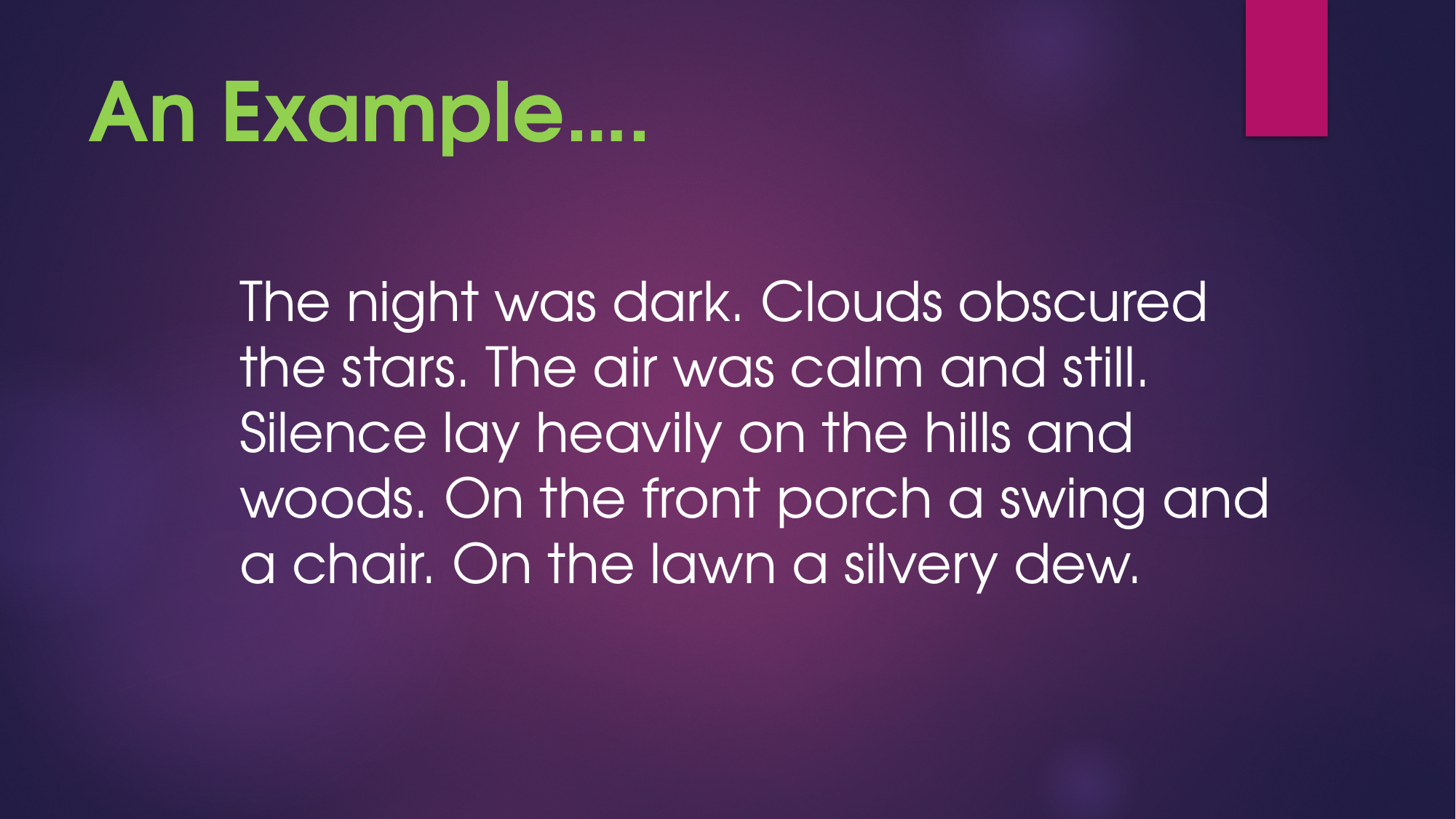

# An Example….
The night was dark. Clouds obscured the stars. The air was calm and still. Silence lay heavily on the hills and woods. On the front porch a swing and a chair. On the lawn a silvery dew.